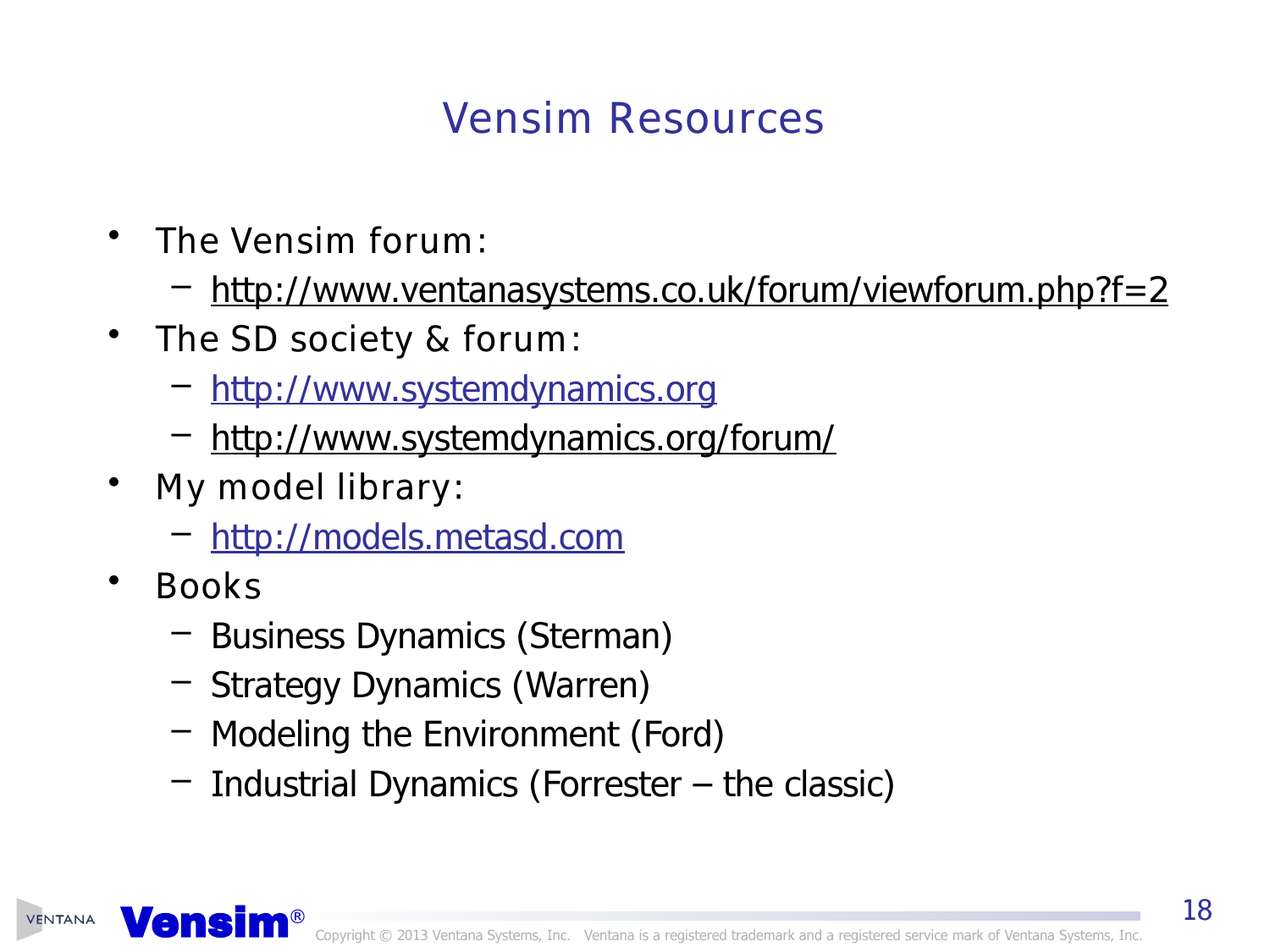

# Vensim Resources
The Vensim forum:
http://www.ventanasystems.co.uk/forum/viewforum.php?f=2
The SD society & forum:
http://www.systemdynamics.org
http://www.systemdynamics.org/forum/
My model library:
http://models.metasd.com
Books
Business Dynamics (Sterman)
Strategy Dynamics (Warren)
Modeling the Environment (Ford)
Industrial Dynamics (Forrester – the classic)